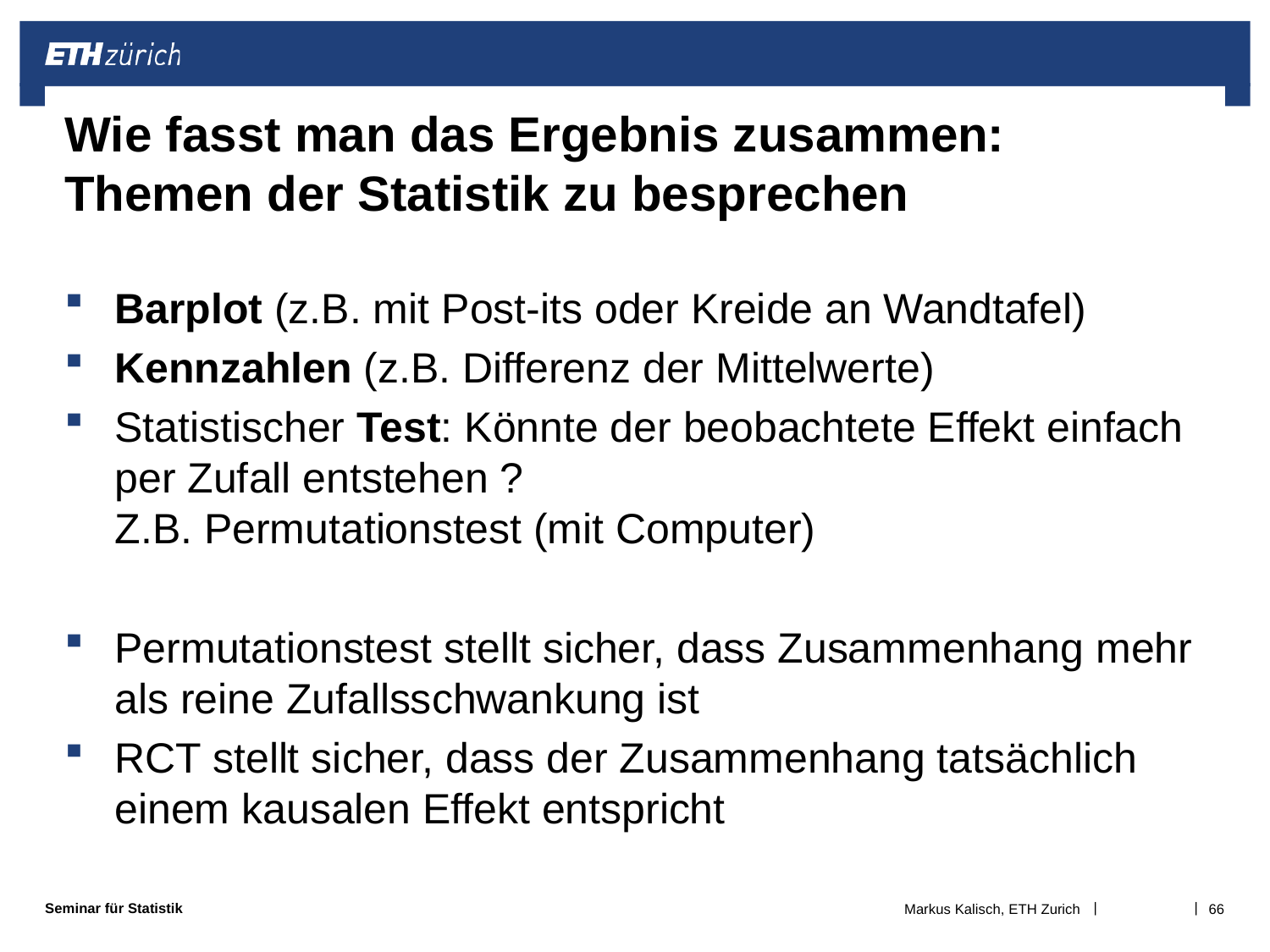

# Wie fasst man das Ergebnis zusammen: Themen der Statistik zu besprechen
Barplot (z.B. mit Post-its oder Kreide an Wandtafel)
Kennzahlen (z.B. Differenz der Mittelwerte)
Statistischer Test: Könnte der beobachtete Effekt einfach per Zufall entstehen ?
Z.B. Permutationstest (mit Computer)

Permutationstest stellt sicher, dass Zusammenhang mehr als reine Zufallsschwankung ist
RCT stellt sicher, dass der Zusammenhang tatsächlich einem kausalen Effekt entspricht
Markus Kalisch, ETH Zurich
66